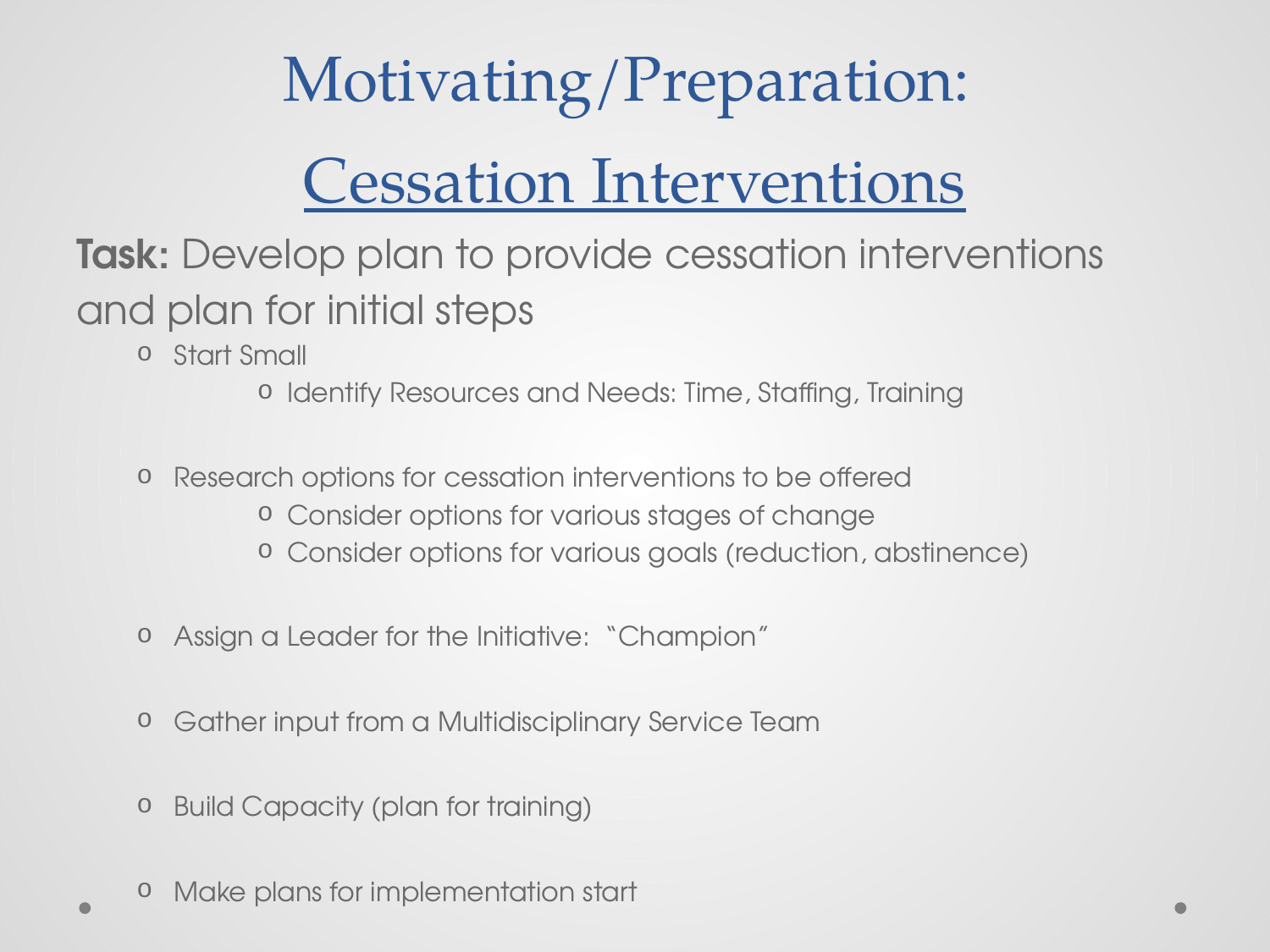

# Motivating/Preparation: Cessation Interventions
Task: Develop plan to provide cessation interventions
and plan for initial steps
Start Small
Identify Resources and Needs: Time, Staffing, Training

Research options for cessation interventions to be offered
Consider options for various stages of change
Consider options for various goals (reduction, abstinence)

Assign a Leader for the Initiative:  “Champion”

Gather input from a Multidisciplinary Service Team

Build Capacity (plan for training)

Make plans for implementation start